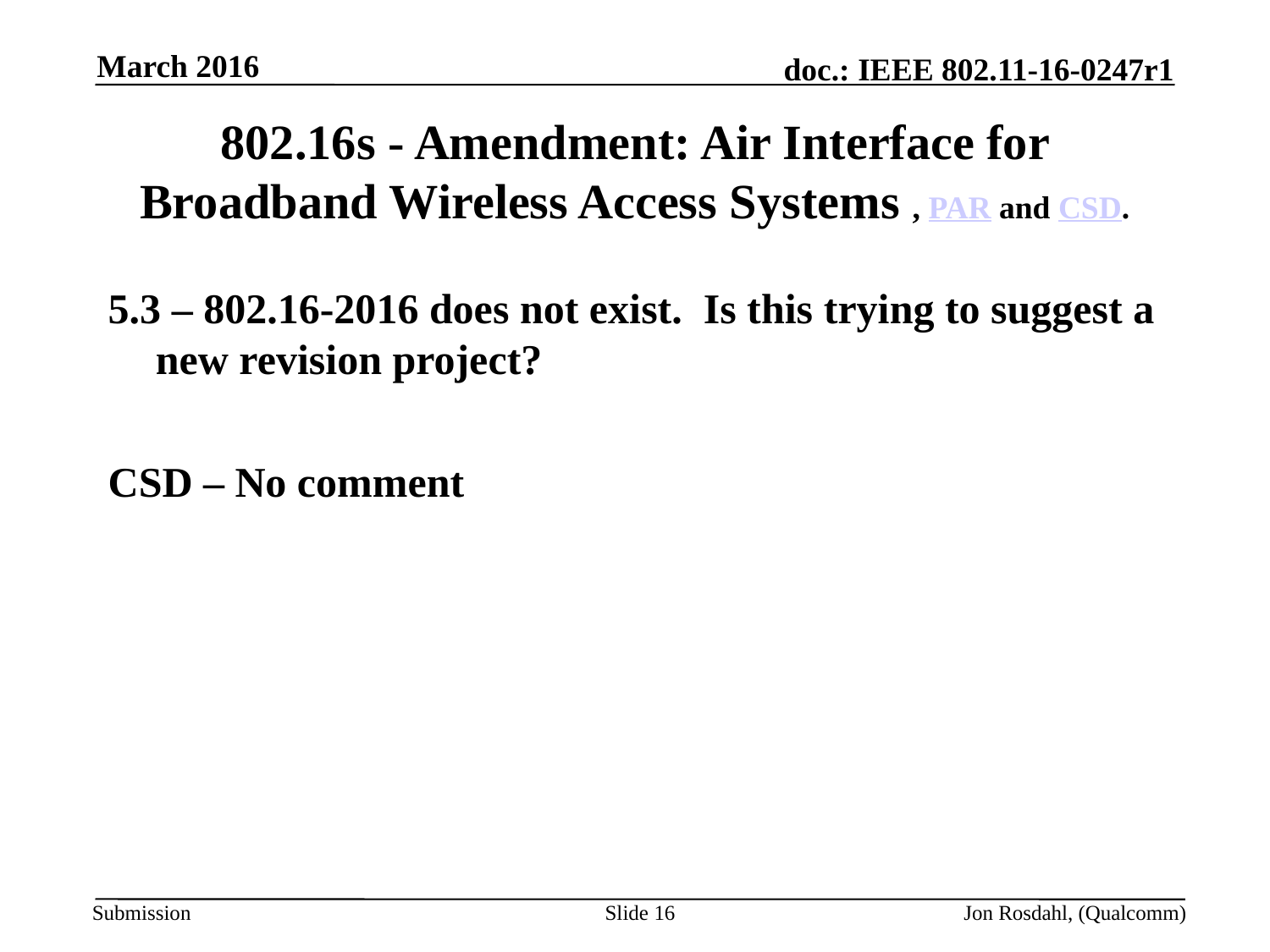

March 2016
# 802.16s - Amendment: Air Interface for Broadband Wireless Access Systems , PAR and CSD.
5.3 – 802.16-2016 does not exist.  Is this trying to suggest a new revision project?

CSD – No comment

Slide 16
Jon Rosdahl, (Qualcomm)